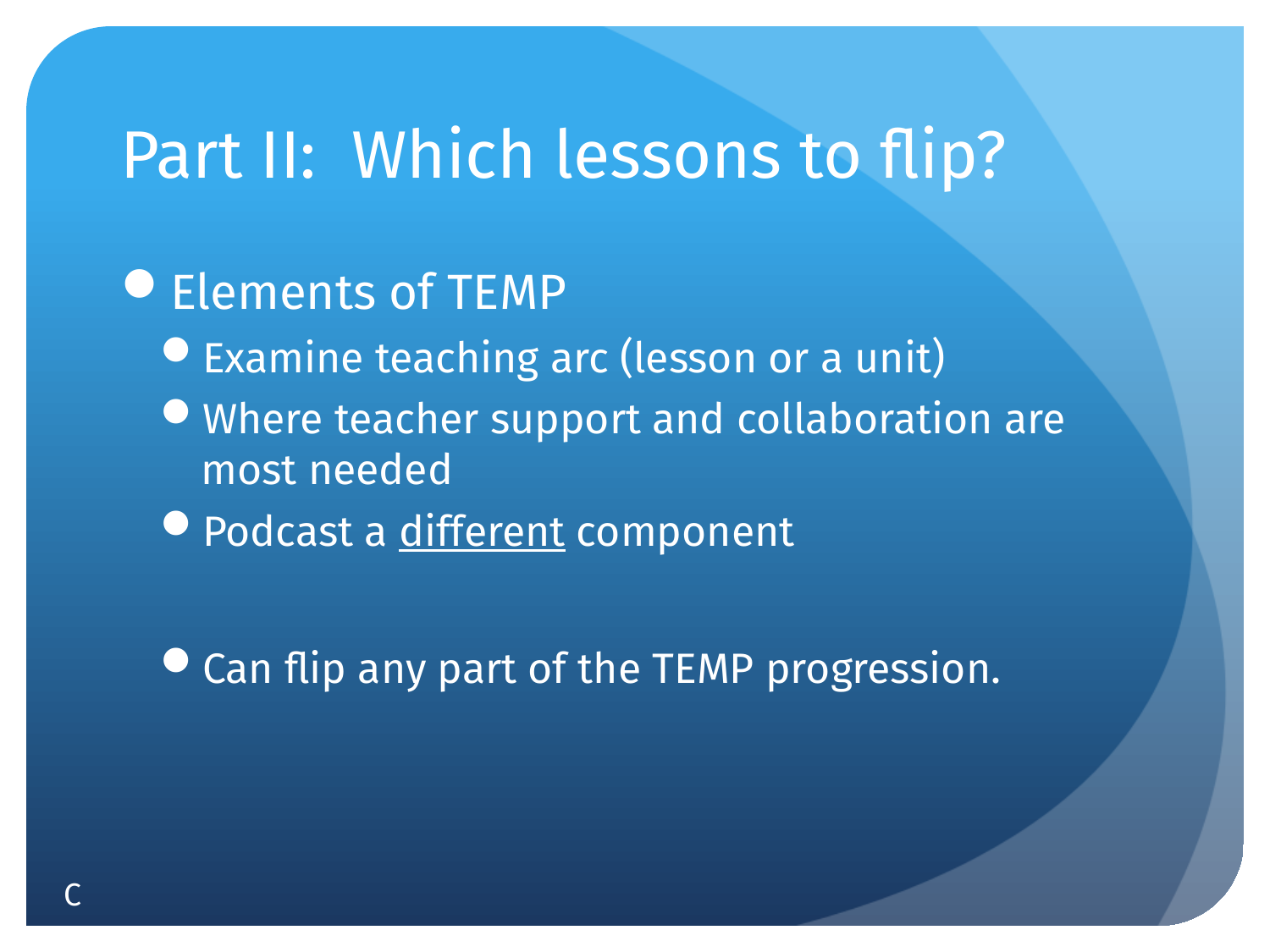

# Part II:  Which lessons to flip?
Elements of TEMP
Examine teaching arc (lesson or a unit)
Where teacher support and collaboration are most needed
Podcast a different component

Can flip any part of the TEMP progression.

C